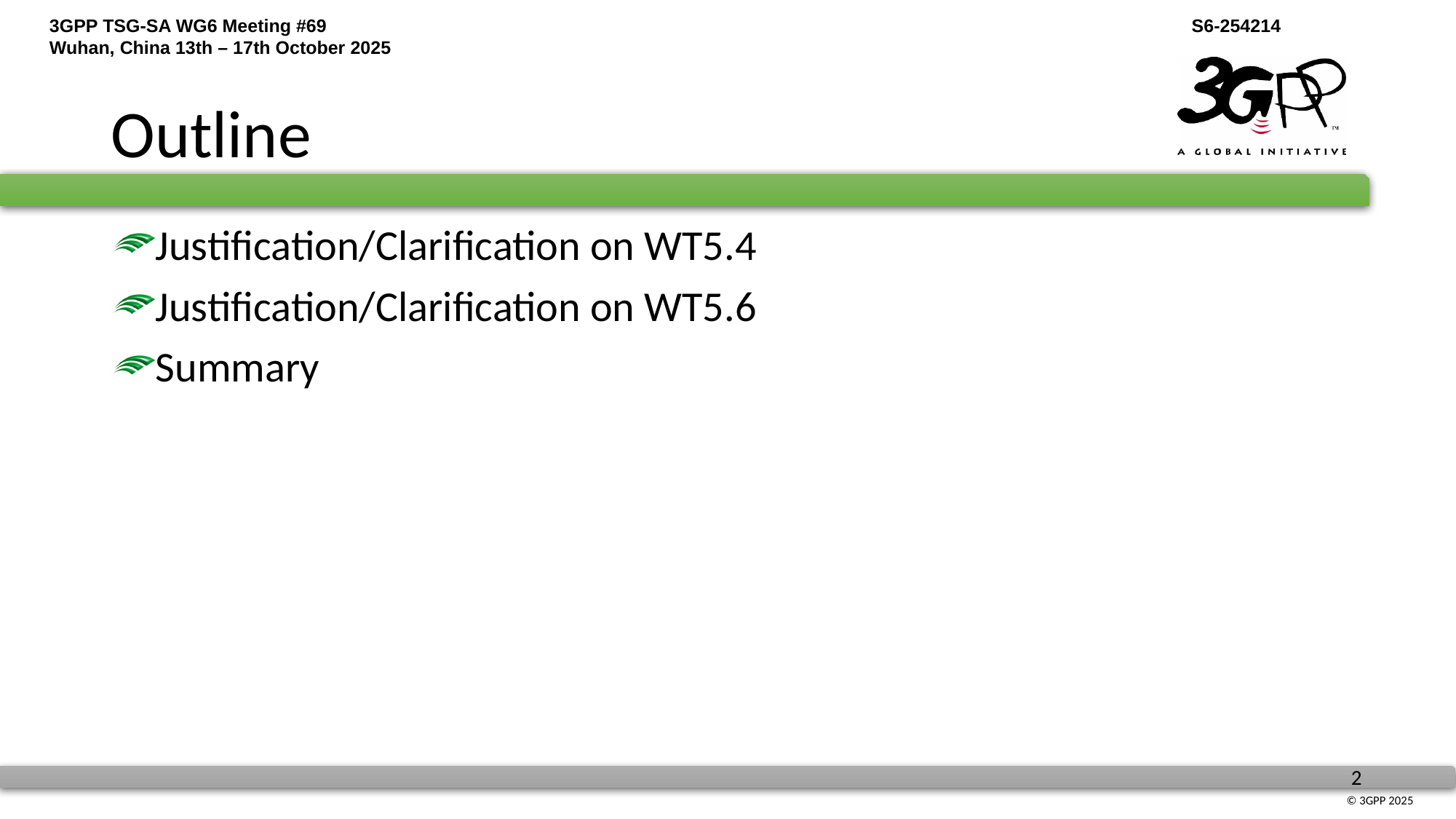

# Outline
Justification/Clarification on WT5.4
Justification/Clarification on WT5.6
Summary